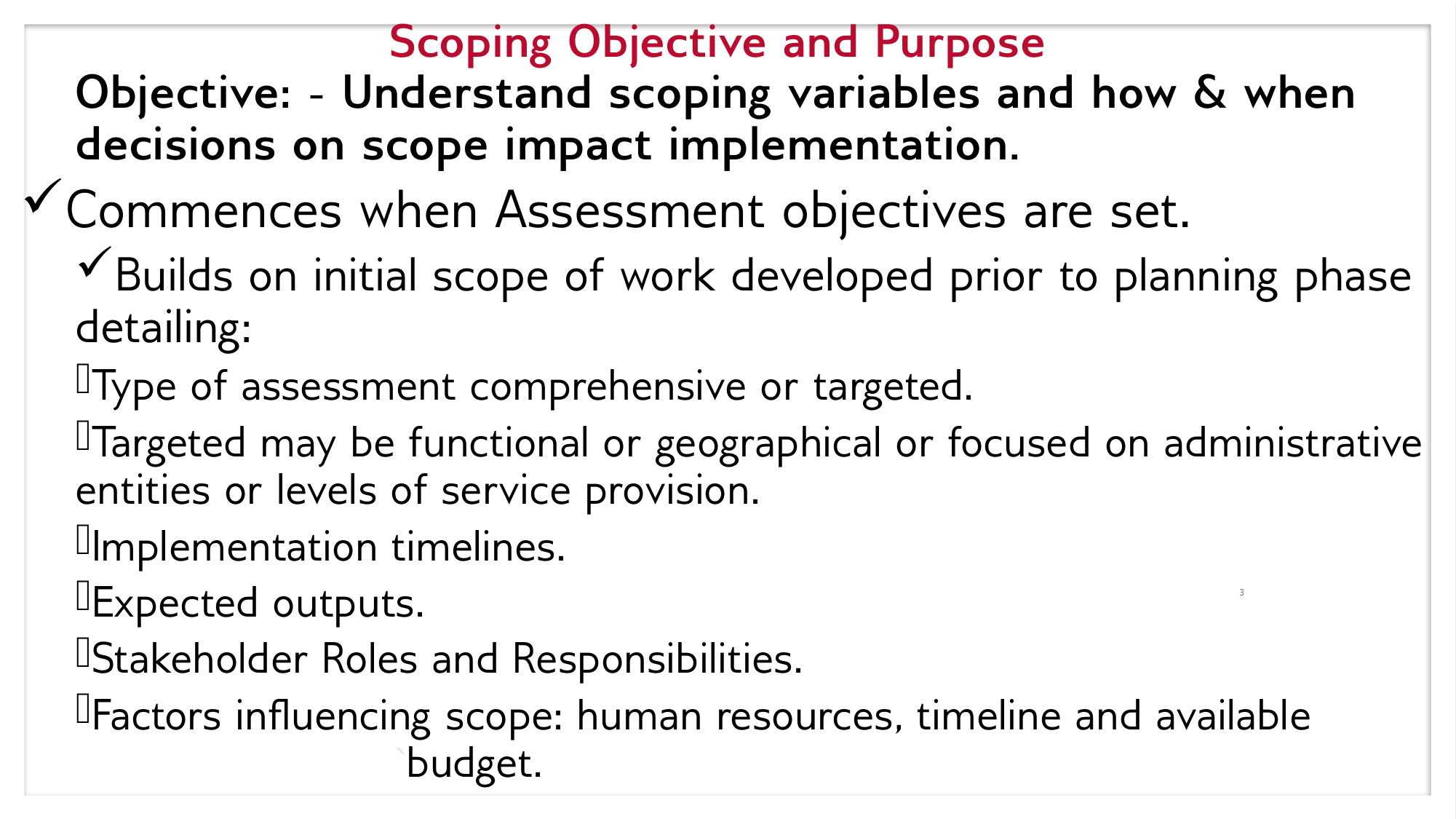

# Scoping Objective and Purpose
Objective: - Understand scoping variables and how & when decisions on scope impact implementation.
Commences when Assessment objectives are set.
Builds on initial scope of work developed prior to planning phase detailing:
Type of assessment comprehensive or targeted.
Targeted may be functional or geographical or focused on administrative entities or levels of service provision.
Implementation timelines.
Expected outputs.
Stakeholder Roles and Responsibilities.
Factors influencing scope: human resources, timeline and available     	                            `budget.
3